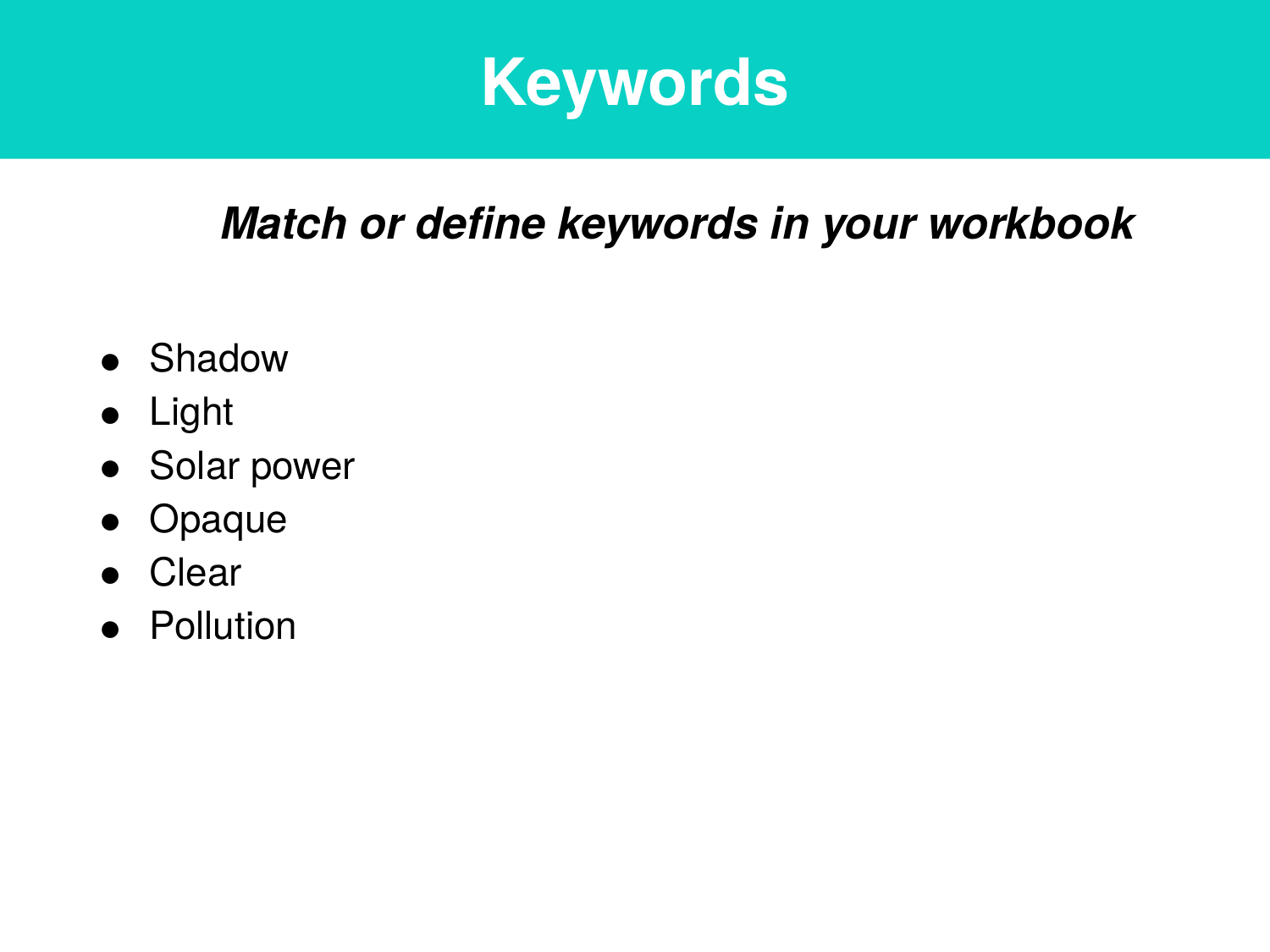

Keywords
Match or define keywords in your workbook

Shadow
Light
Solar power
Opaque
Clear
Pollution